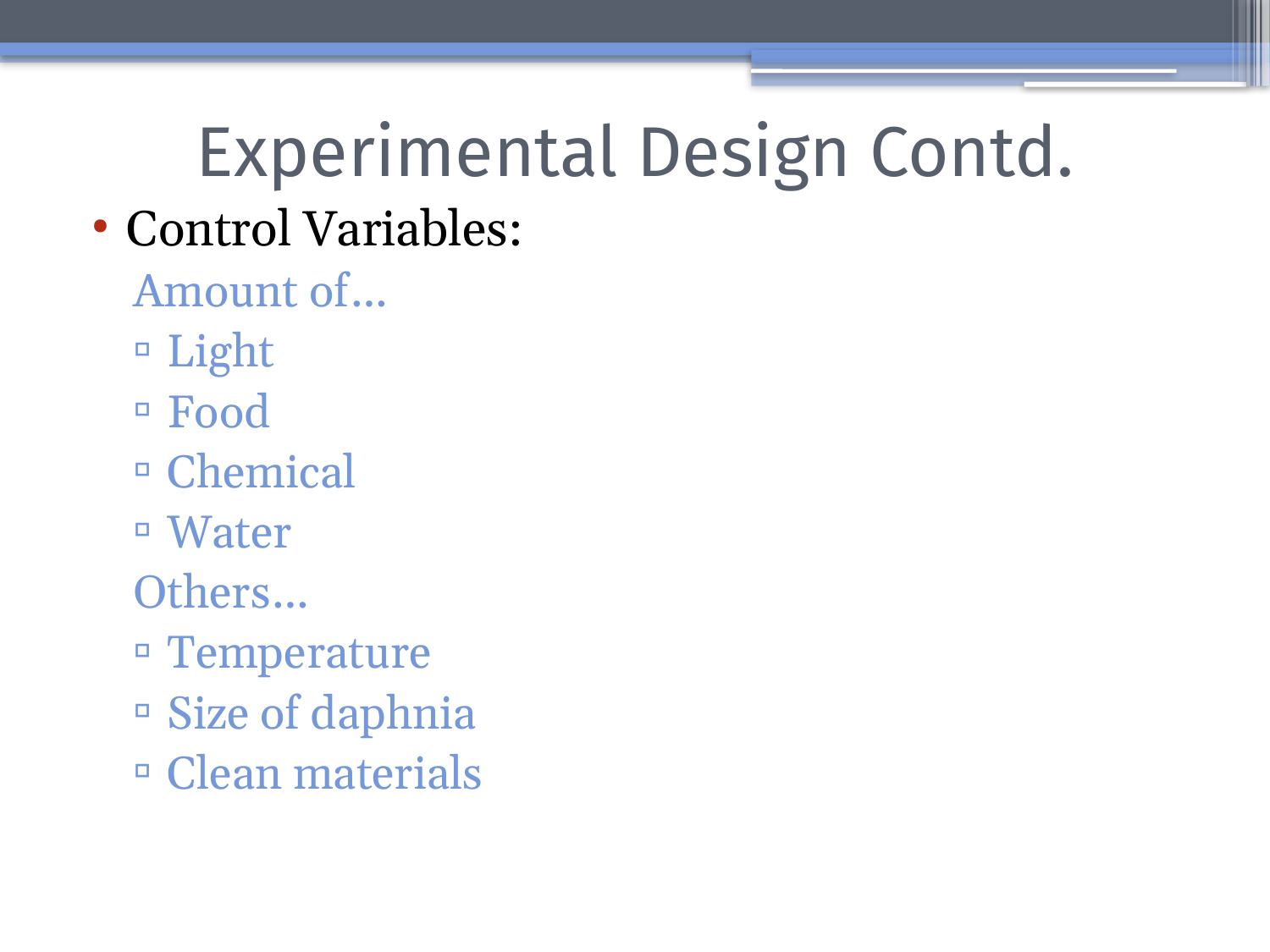

# Experimental Design Contd.
Control Variables:
Amount of…
Light
Food
Chemical
Water
Others…
Temperature
Size of daphnia
Clean materials